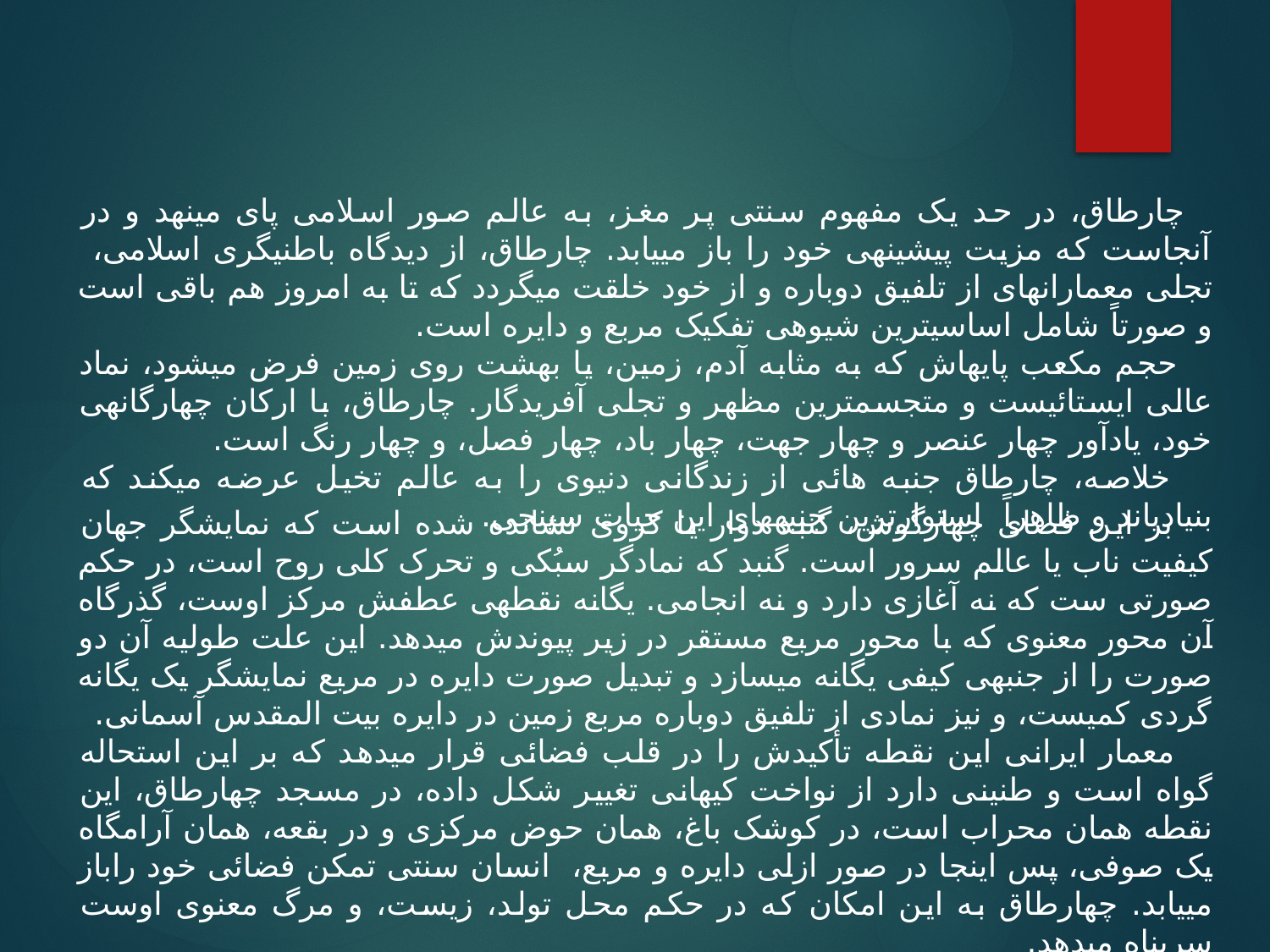

چارطاق، در حد یک مفهوم سنتی پر مغز، به عالم صور اسلامی پای می‏نهد و در آنجاست که مزیت پیشینه‏ی خود را باز می‏یابد. چارطاق، از دیدگاه باطنی‏گری اسلامی،  تجلی معمارانه‏ای از تلفیق دوباره و از خود خلقت می‏گردد که تا به امروز هم باقی است و صورتاً شامل اساسی‏ترین شیوه‏ی تفکیک مربع و دایره است.
   حجم مکعب پایه‏اش که به مثابه آدم، زمین، یا بهشت روی زمین فرض می‏شود، نماد عالی ایستائیست و متجسم‏ترین مظهر و تجلی آفریدگار. چارطاق، با ارکان چهارگانه‏ی خود، یادآور چهار عنصر و چهار جهت، چهار باد، چهار فصل، و چهار رنگ است.
   خلاصه، چارطاق جنبه هائی از زندگانی دنیوی را به عالم تخیل عرضه می‏کند که بنیادی‏اند و ظاهراً  استوارترین جنبه‏های این حیات سپنجی.
   بر این فضای چهارگوش، گنبد دوار یا کروی نشانده شده است که نمایشگر جهان کیفیت ناب یا عالم سرور است. گنبد که نمادگر سبُکی و تحرک کلی روح است، در حکم صورتی ست که نه آغازی دارد و نه انجامی. یگانه نقطه‏ی عطفش مرکز اوست، گذرگاه آن محور معنوی که با محور مربع مستقر در زیر پیوندش می‏دهد. این علت طولیه آن دو صورت را از جنبه‏ی کیفی یگانه می‏سازد و تبدیل صورت دایره در مربع نمایشگر یک یگانه گردی کمی‏ست، و نیز نمادی از تلفیق دوباره مربع زمین در دایره بیت المقدس آسمانی.
   معمار ایرانی این نقطه تأکیدش را در قلب فضائی قرار می‏دهد که بر این استحاله گواه است و طنینی دارد از نواخت کیهانی تغییر شکل داده، در مسجد چهارطاق، این نقطه همان محراب است، در کوشک باغ، همان حوض مرکزی و در بقعه، همان آرامگاه یک صوفی، پس اینجا در صور ازلی دایره و مربع،  انسان سنتی تمکن فضائی خود راباز می‏یابد. چهارطاق به این امکان که در حکم محل تولد، زیست، و مرگ معنوی اوست سرپناه می‏دهد.